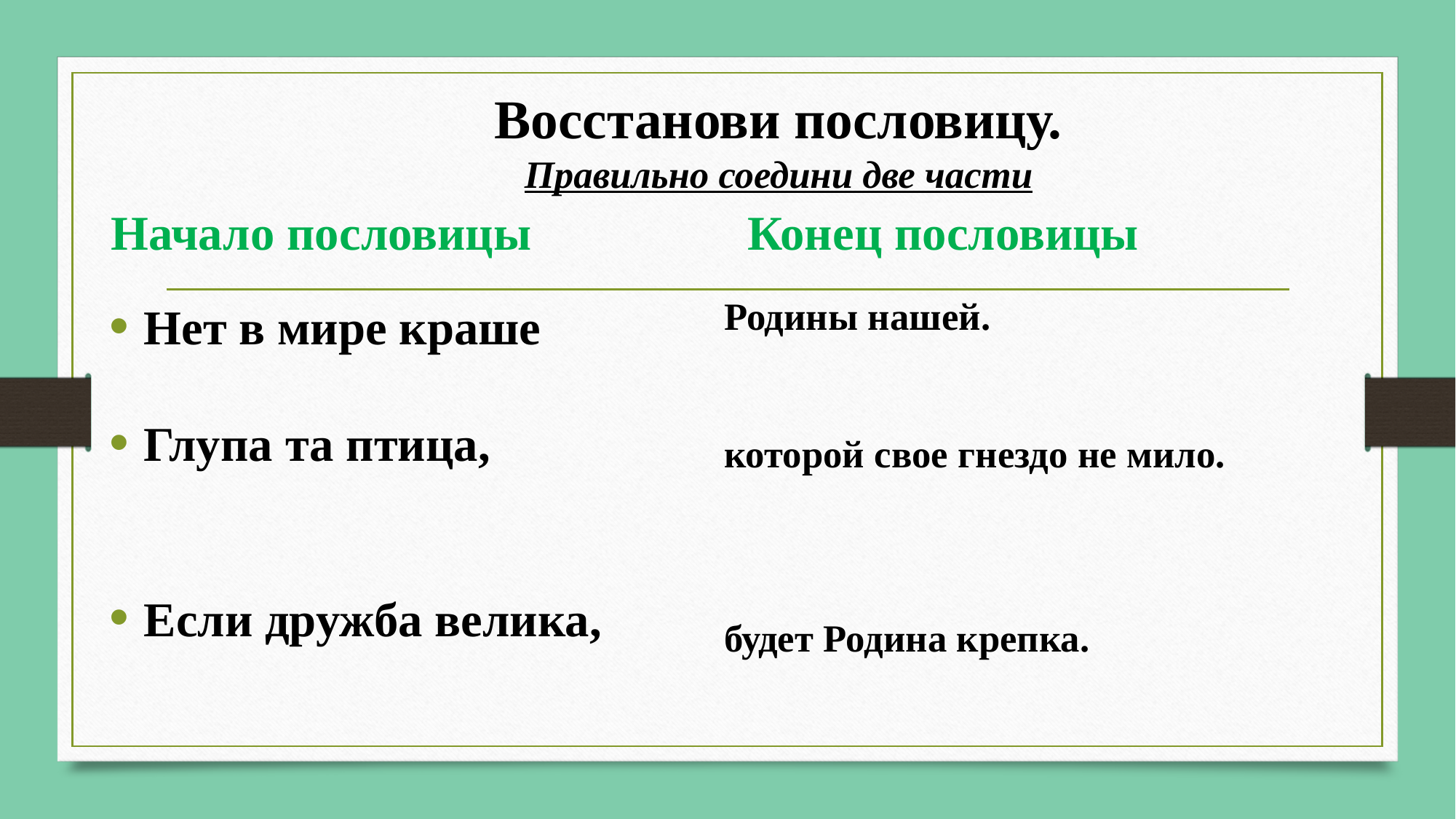

# Восстанови пословицу. Правильно соедини две части
Начало пословицы
Конец пословицы
Родины нашей.

которой свое гнездо не мило.

будет Родина крепка.

Нет в мире краше

Глупа та птица,

Если дружба велика,